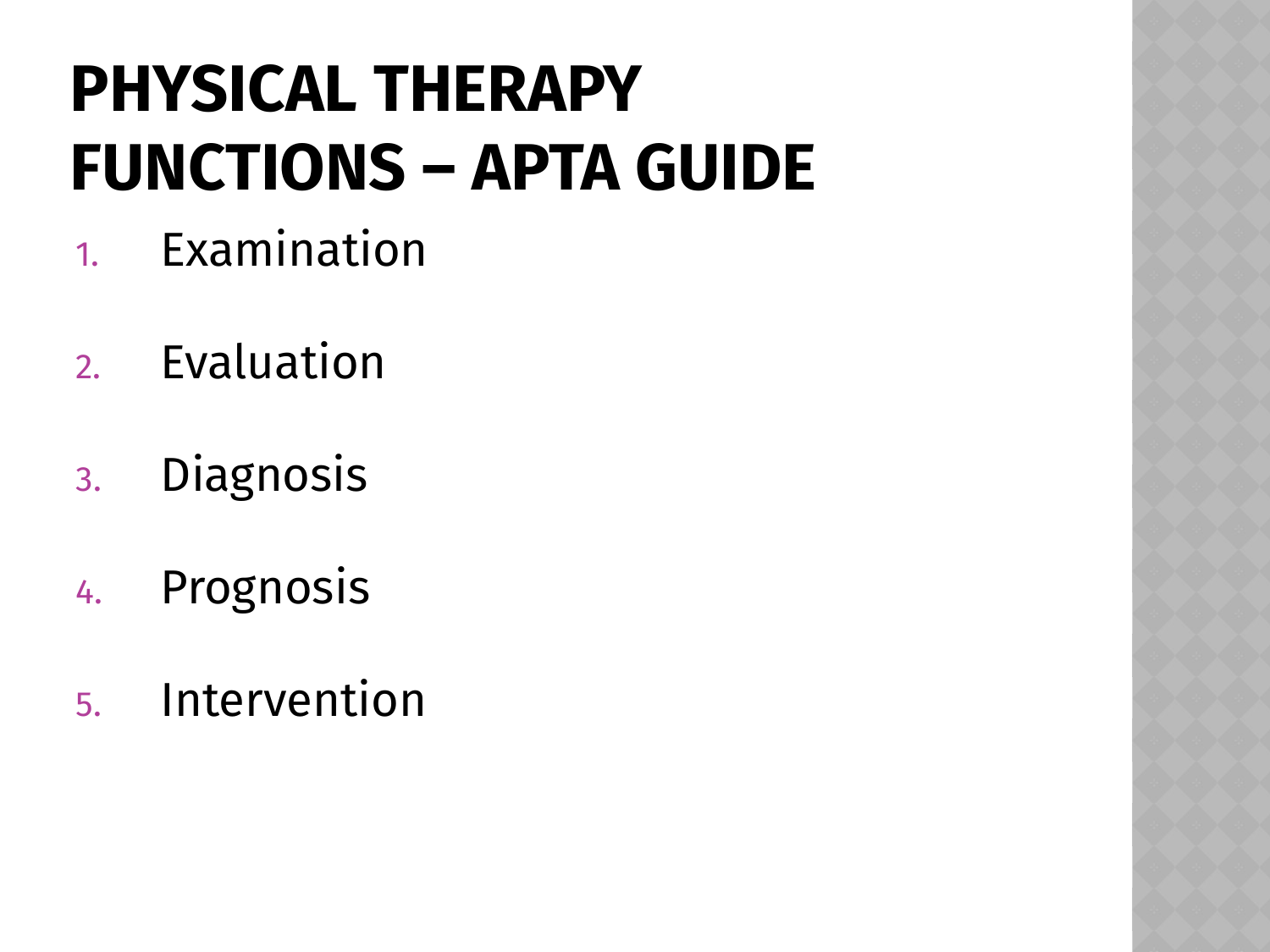

# Physical Therapy Functions – APTA Guide
Examination

Evaluation

Diagnosis

Prognosis

Intervention